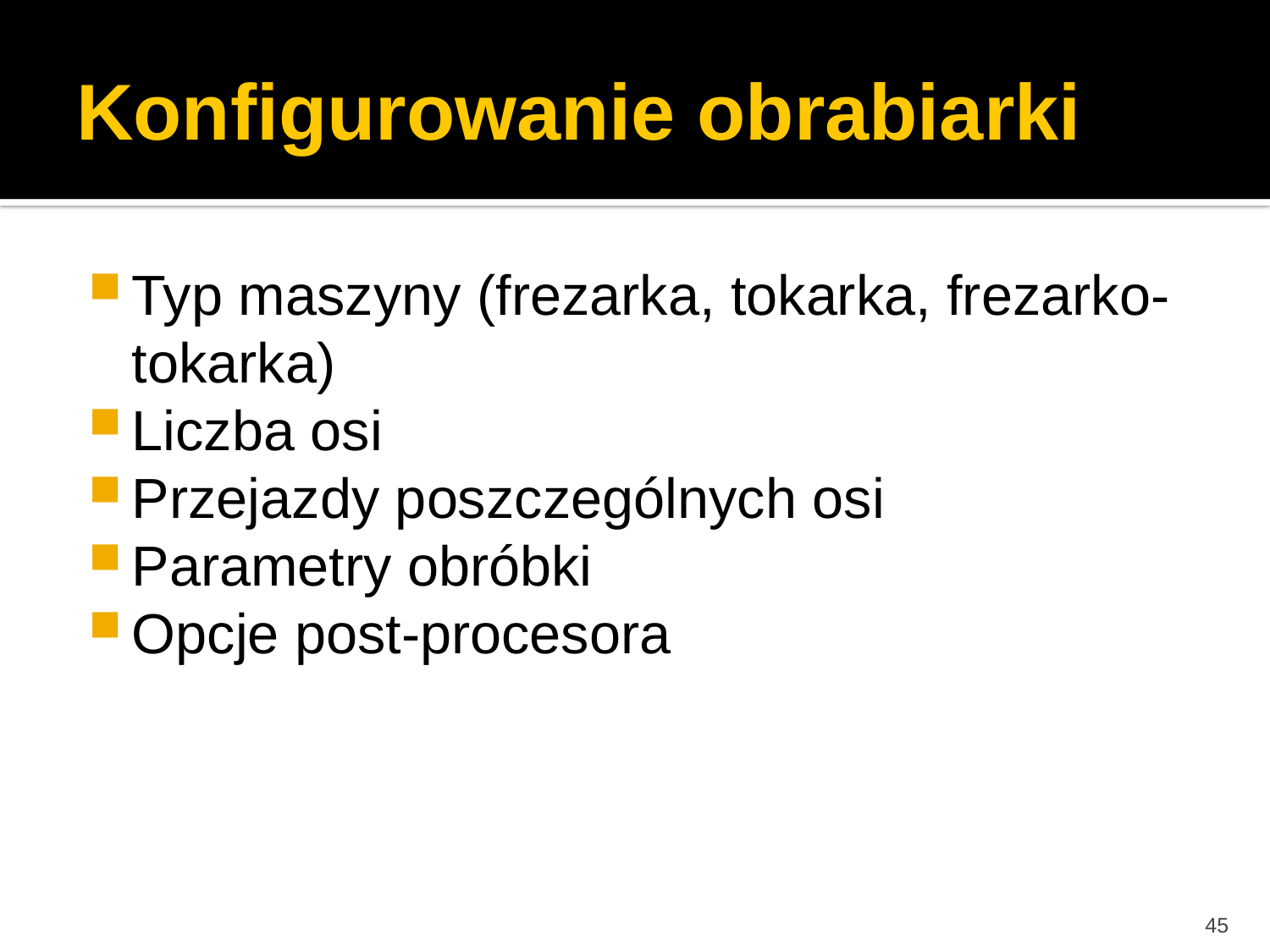

# Konfigurowanie obrabiarki
Typ maszyny (frezarka, tokarka, frezarko-tokarka)
Liczba osi
Przejazdy poszczególnych osi
Parametry obróbki
Opcje post-procesora
45